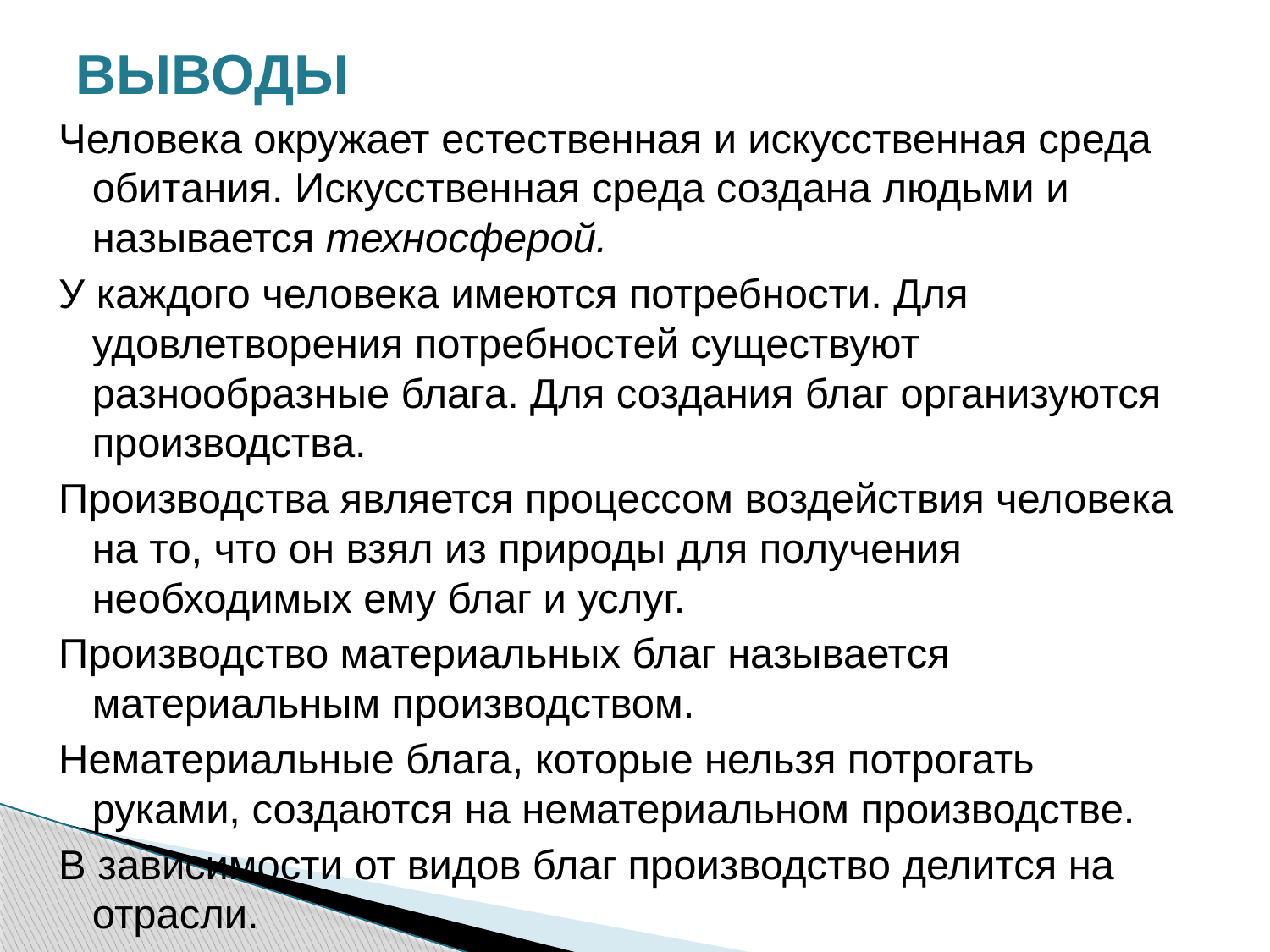

# ВЫВОДЫ
Человека окружает естественная и искусственная среда обитания. Искусственная среда создана людьми и называется техносферой.
У каждого человека имеются потребности. Для удовлетворения потребностей существуют разнообразные блага. Для создания благ организуются производства.
Производства является процессом воздействия человека на то, что он взял из природы для получения необходимых ему благ и услуг.
Производство материальных благ называется материальным производством.
Нематериальные блага, которые нельзя потрогать руками, создаются на нематериальном производстве.
В зависимости от видов благ производство делится на отрасли.